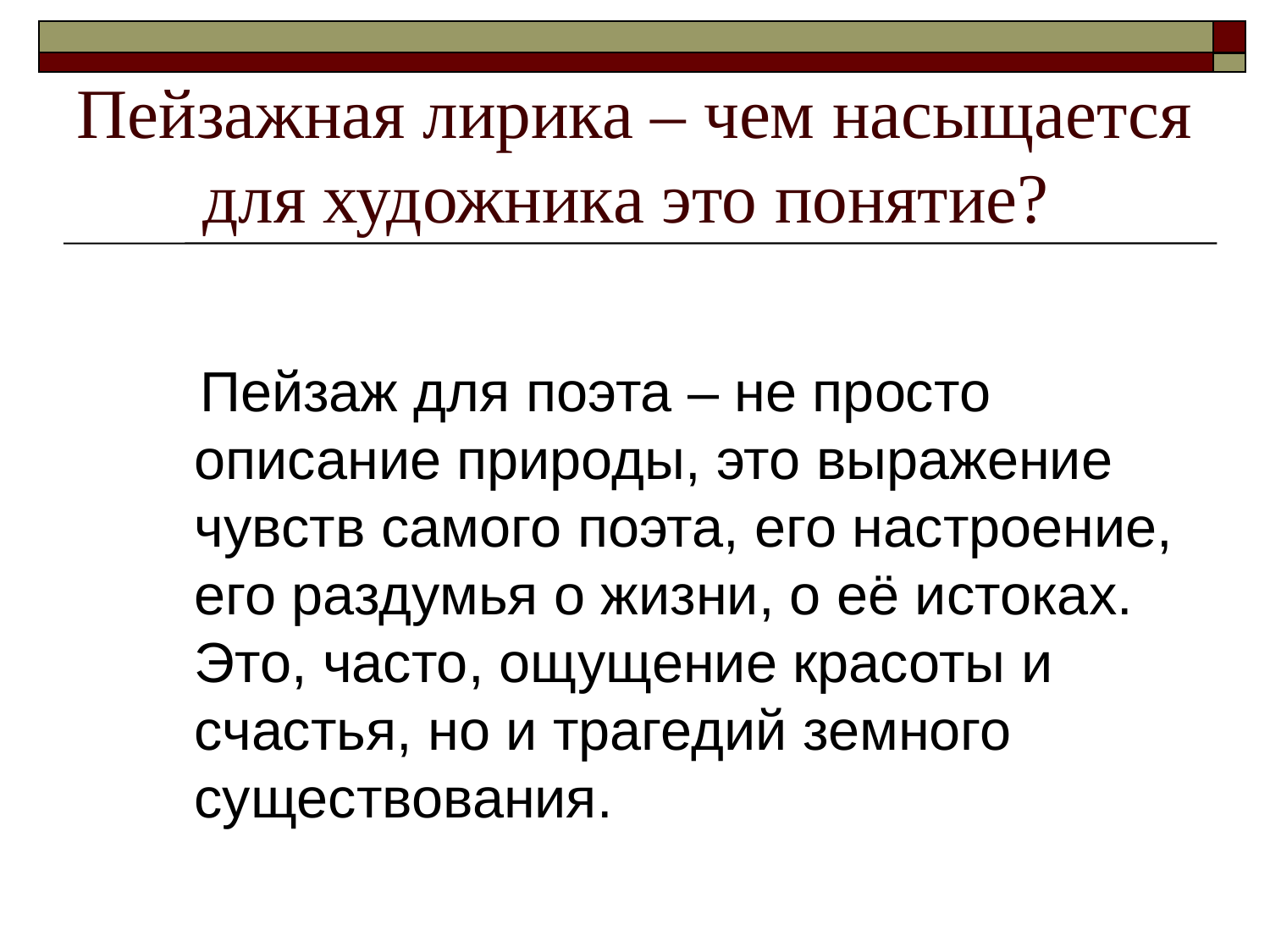

# Пейзажная лирика – чем насыщается для художника это понятие?
     Пейзаж для поэта – не просто описание природы, это выражение чувств самого поэта, его настроение, его раздумья о жизни, о её истоках. Это, часто, ощущение красоты и счастья, но и трагедий земного существования.